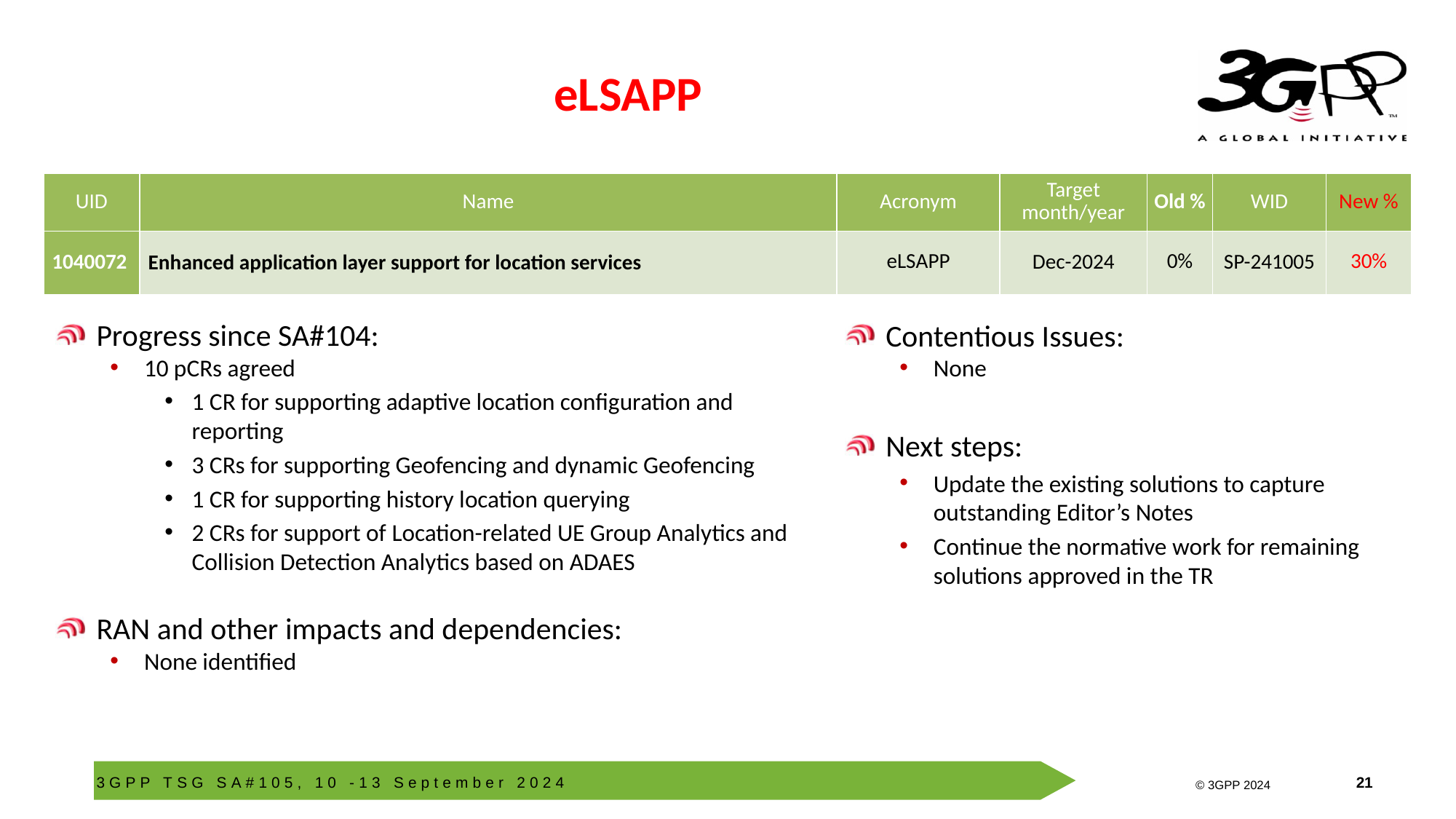

# eLSAPP
| UID | Name | Acronym | Target month/year | Old % | WID | New % |
| --- | --- | --- | --- | --- | --- | --- |
| 1040072 | Enhanced application layer support for location services | eLSAPP | Dec-2024 | 0% | SP-241005 | 30% |
Progress since SA#104:
10 pCRs agreed
1 CR for supporting adaptive location configuration and reporting
3 CRs for supporting Geofencing and dynamic Geofencing
1 CR for supporting history location querying
2 CRs for support of Location-related UE Group Analytics and Collision Detection Analytics based on ADAES

RAN and other impacts and dependencies:
None identified
Contentious Issues:
None

Next steps:
Update the existing solutions to capture outstanding Editor’s Notes
Continue the normative work for remaining solutions approved in the TR